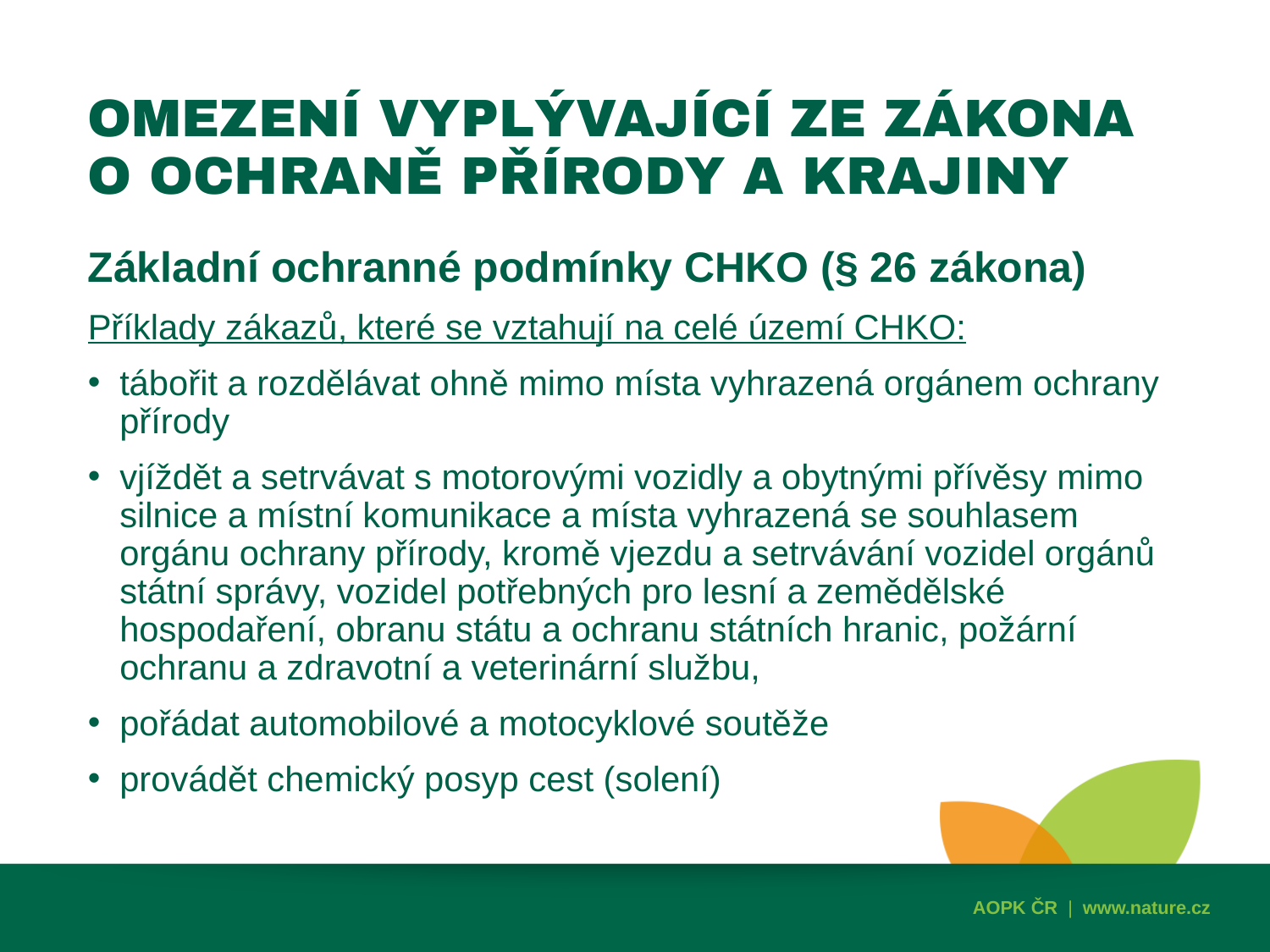

# omezení vyplývající ze zákona o ochraně přírody a krajiny
Základní ochranné podmínky CHKO (§ 26 zákona)
Příklady zákazů, které se vztahují na celé území CHKO:
tábořit a rozdělávat ohně mimo místa vyhrazená orgánem ochrany přírody
vjíždět a setrvávat s motorovými vozidly a obytnými přívěsy mimo silnice a místní komunikace a místa vyhrazená se souhlasem orgánu ochrany přírody, kromě vjezdu a setrvávání vozidel orgánů státní správy, vozidel potřebných pro lesní a zemědělské hospodaření, obranu státu a ochranu státních hranic, požární ochranu a zdravotní a veterinární službu,
pořádat automobilové a motocyklové soutěže
provádět chemický posyp cest (solení)